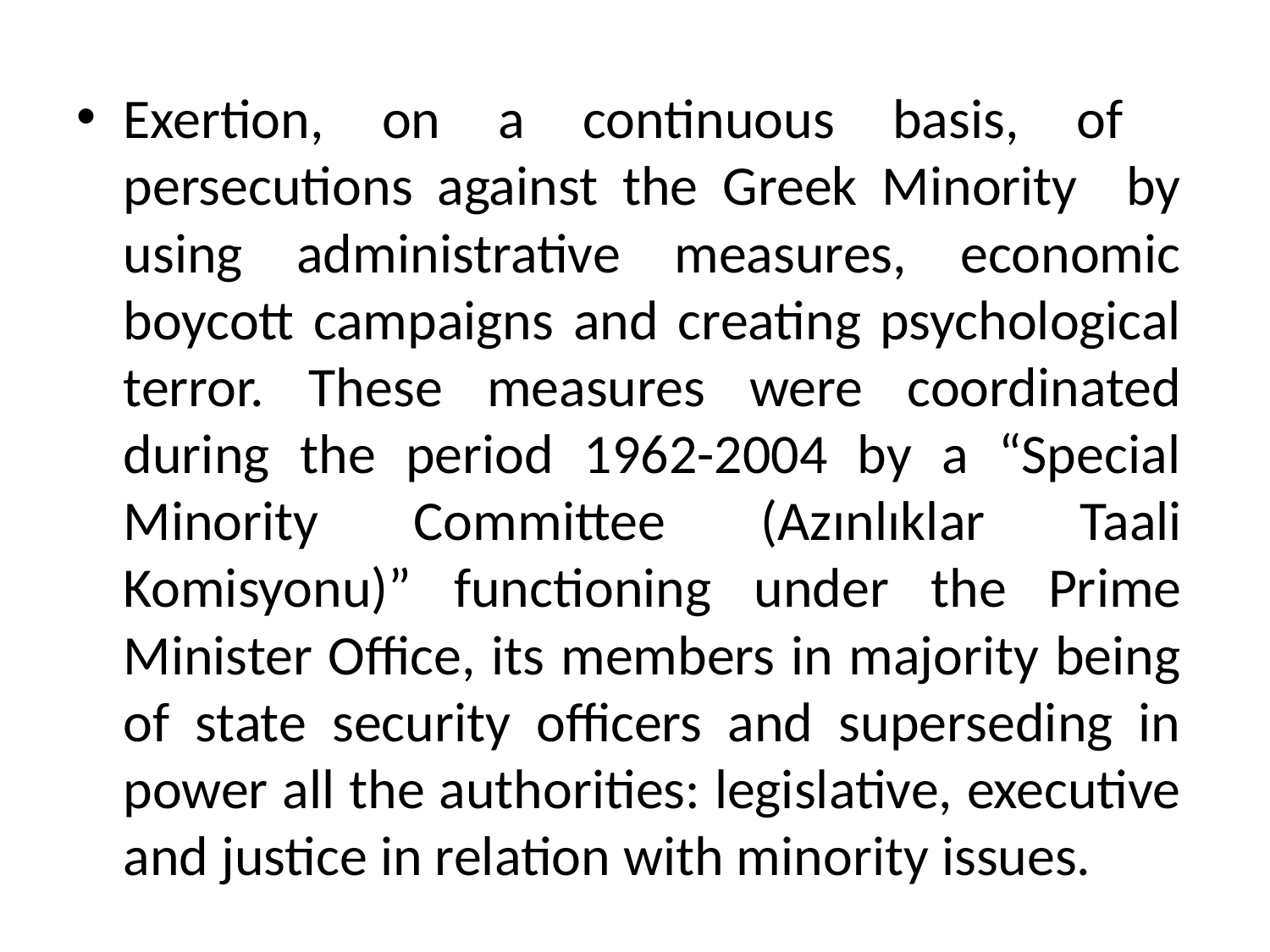

Exertion, on a continuous basis, of  persecutions against the Greek Minority  by using administrative measures, economic boycott campaigns and creating psychological terror. These measures were coordinated during the period 1962-2004 by a “Special Minority Committee (Azınlıklar Taali Komisyonu)” functioning under the Prime Minister Office, its members in majority being of state security officers and superseding in power all the authorities: legislative, executive and justice in relation with minority issues.